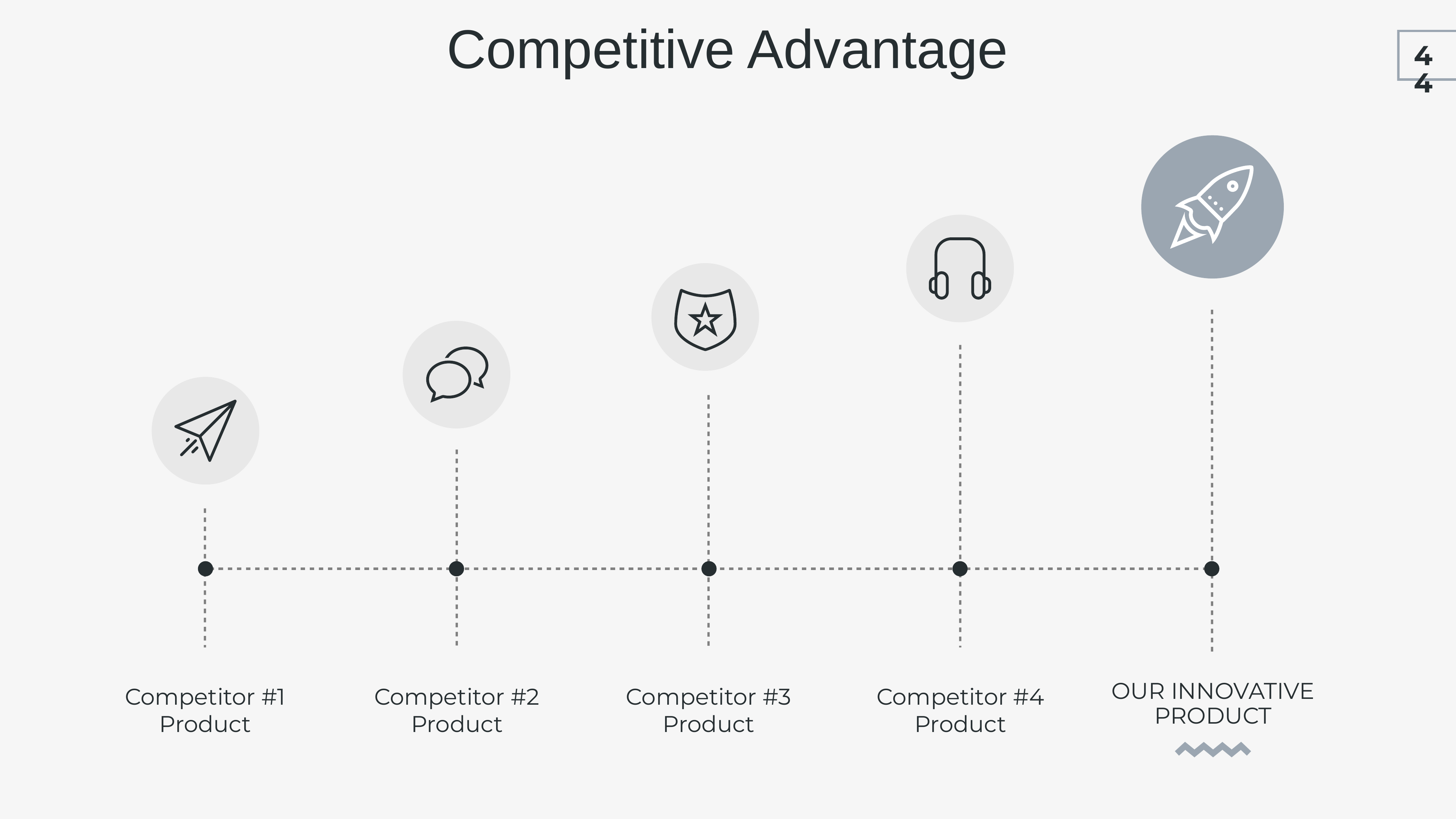

Competitive Advantage
44

our innovative product
Competitor #1
Product
Competitor #2
Product
Competitor #3
Product
Competitor #4
Product